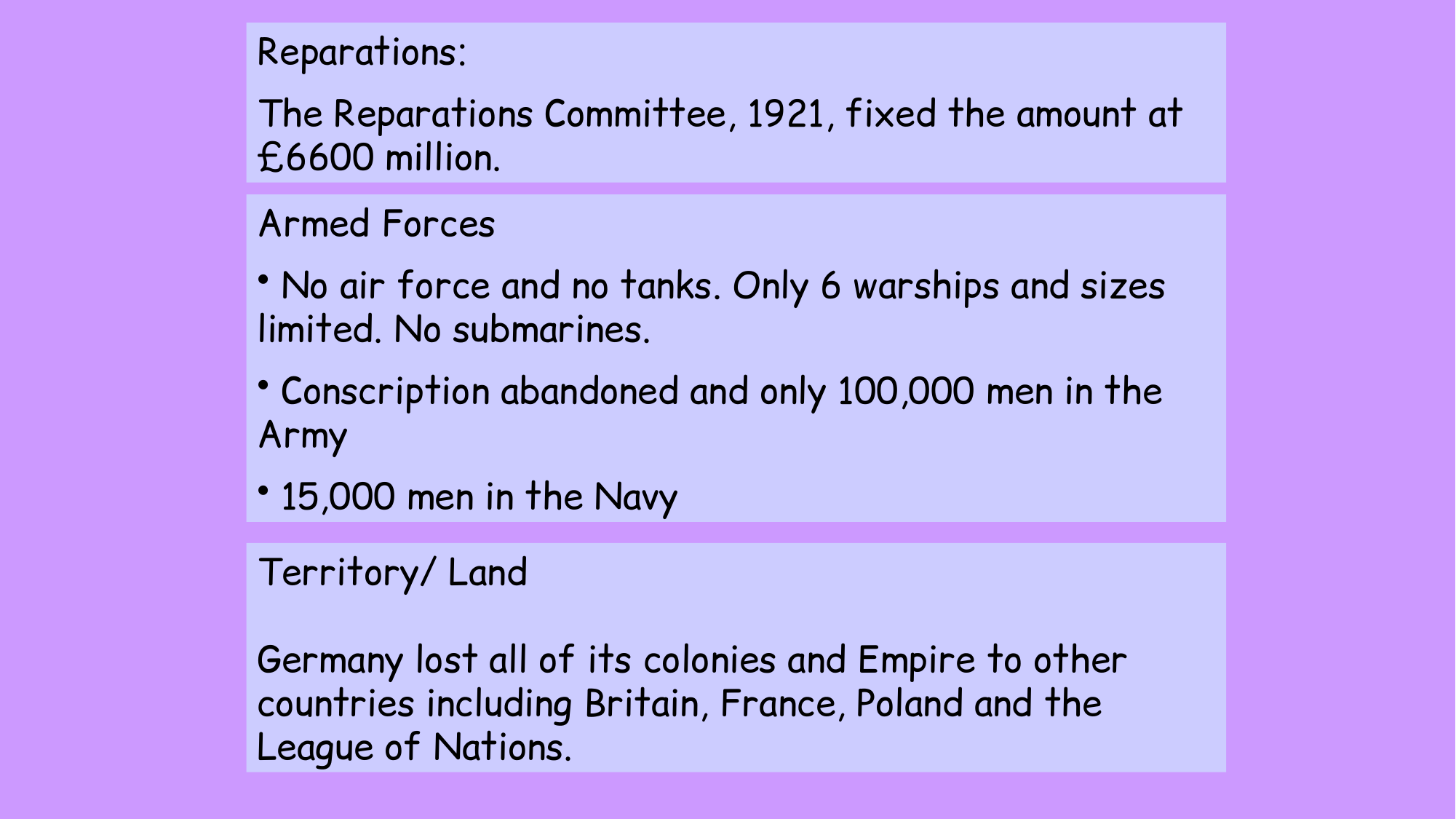

Reparations:
The Reparations Committee, 1921, fixed the amount at £6600 million.
Armed Forces
 No air force and no tanks. Only 6 warships and sizes limited. No submarines.
 Conscription abandoned and only 100,000 men in the Army
 15,000 men in the Navy
Territory/ Land

Germany lost all of its colonies and Empire to other countries including Britain, France, Poland and the League of Nations.